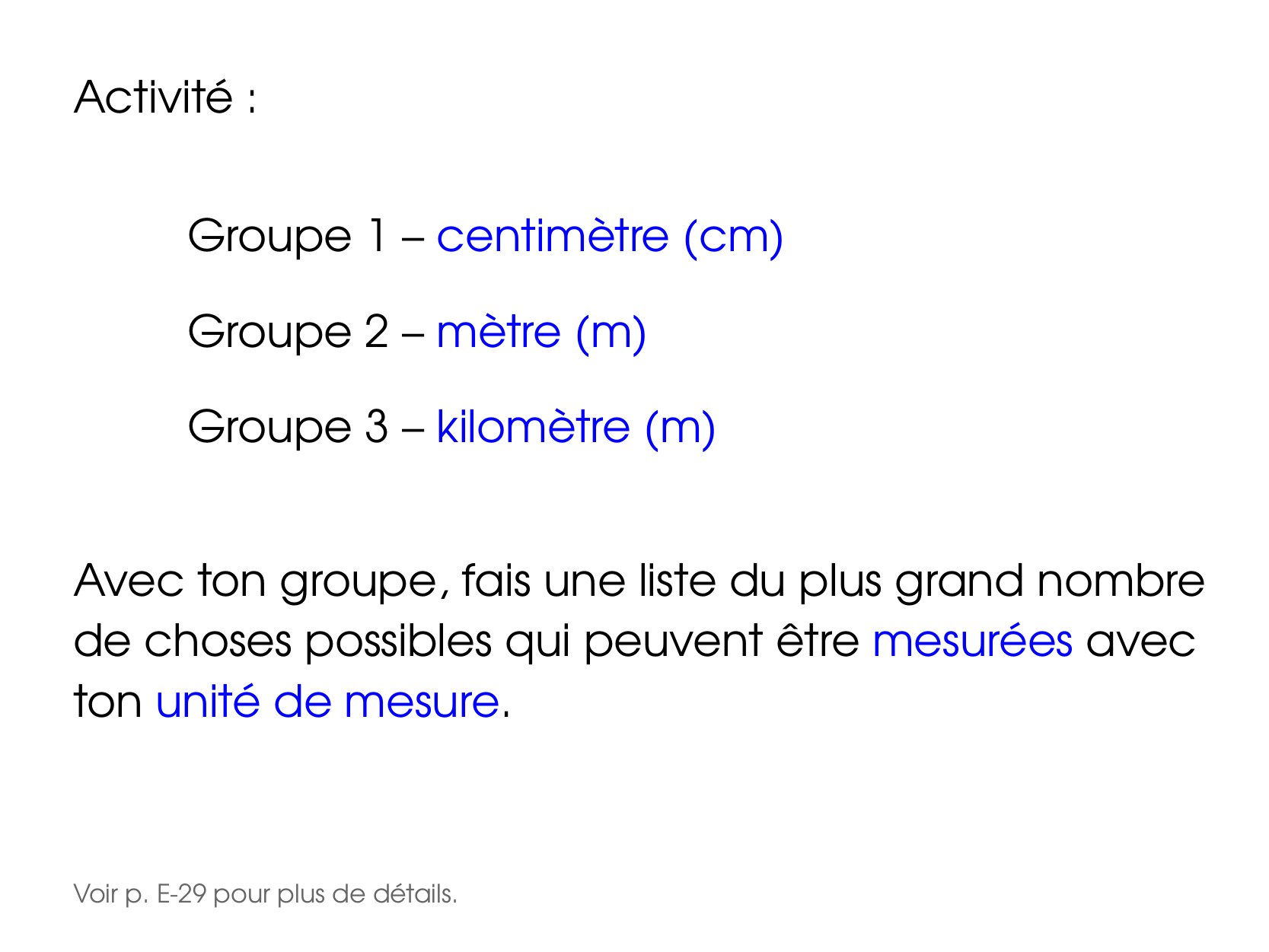

Activité :
 
	Groupe 1 – centimètre (cm)
 	Groupe 2 – mètre (m)
 	Groupe 3 – kilomètre (m)

Avec ton groupe, fais une liste du plus grand nombre de choses possibles qui peuvent être mesurées avec ton unité de mesure.
Voir p. E-29 pour plus de détails.